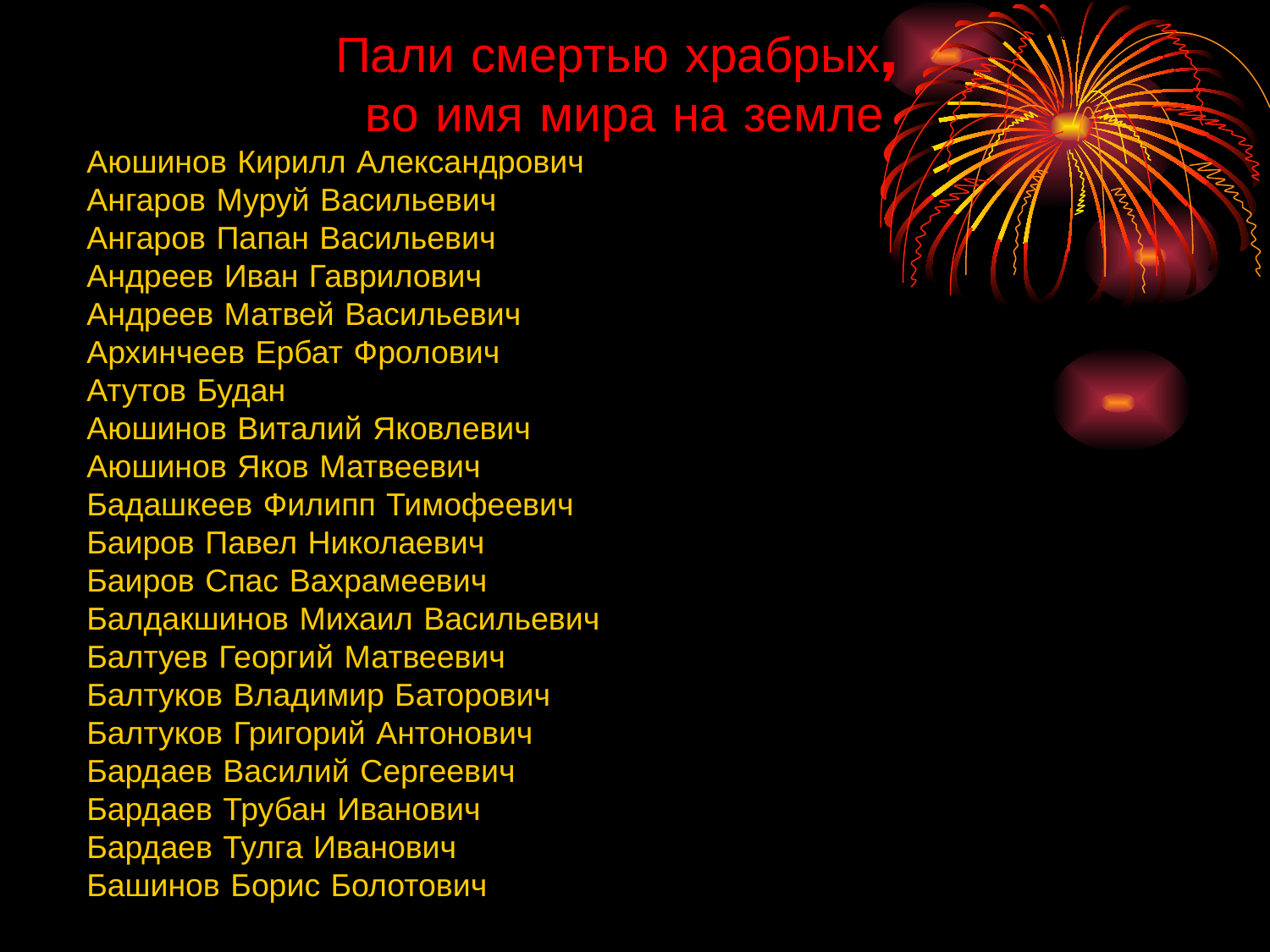

Пали смертью храбрых,
 во имя мира на земле
Аюшинов Кирилл Александрович
Ангаров Муруй Васильевич
Ангаров Папан Васильевич
Андреев Иван Гаврилович
Андреев Матвей Васильевич
Архинчеев Ербат Фролович
Атутов Будан
Аюшинов Виталий Яковлевич
Аюшинов Яков Матвеевич
Бадашкеев Филипп Тимофеевич
Баиров Павел Николаевич
Баиров Спас Вахрамеевич
Балдакшинов Михаил Васильевич
Балтуев Георгий Матвеевич
Балтуков Владимир Баторович
Балтуков Григорий Антонович
Бардаев Василий Сергеевич
Бардаев Трубан Иванович
Бардаев Тулга Иванович
Башинов Борис Болотович